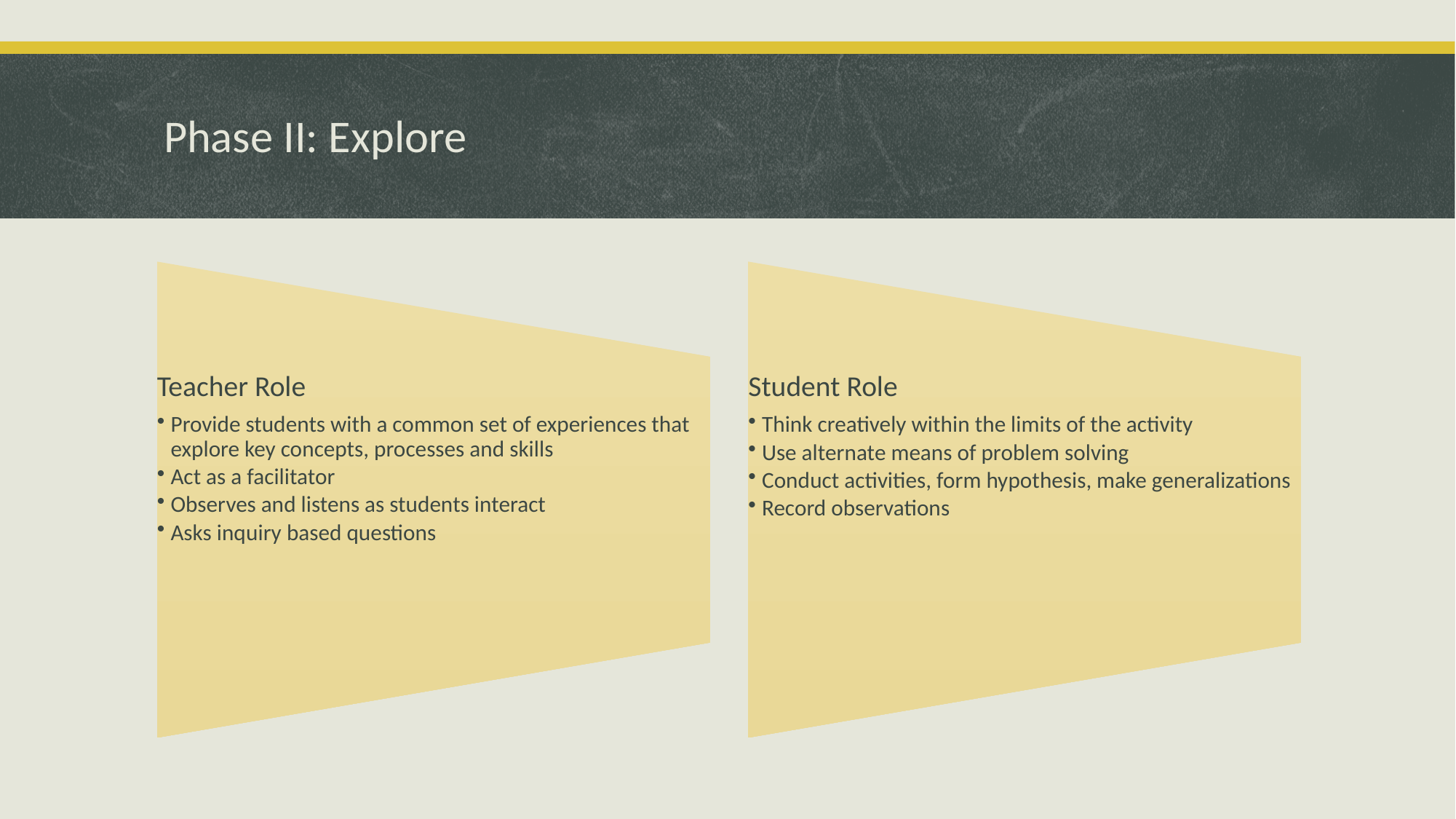

# Phase II: Explore
Teacher Role
Provide students with a common set of experiences that explore key concepts, processes and skills
Act as a facilitator
Observes and listens as students interact
Asks inquiry based questions

Student Role
Think creatively within the limits of the activity
Use alternate means of problem solving
Conduct activities, form hypothesis, make generalizations
Record observations